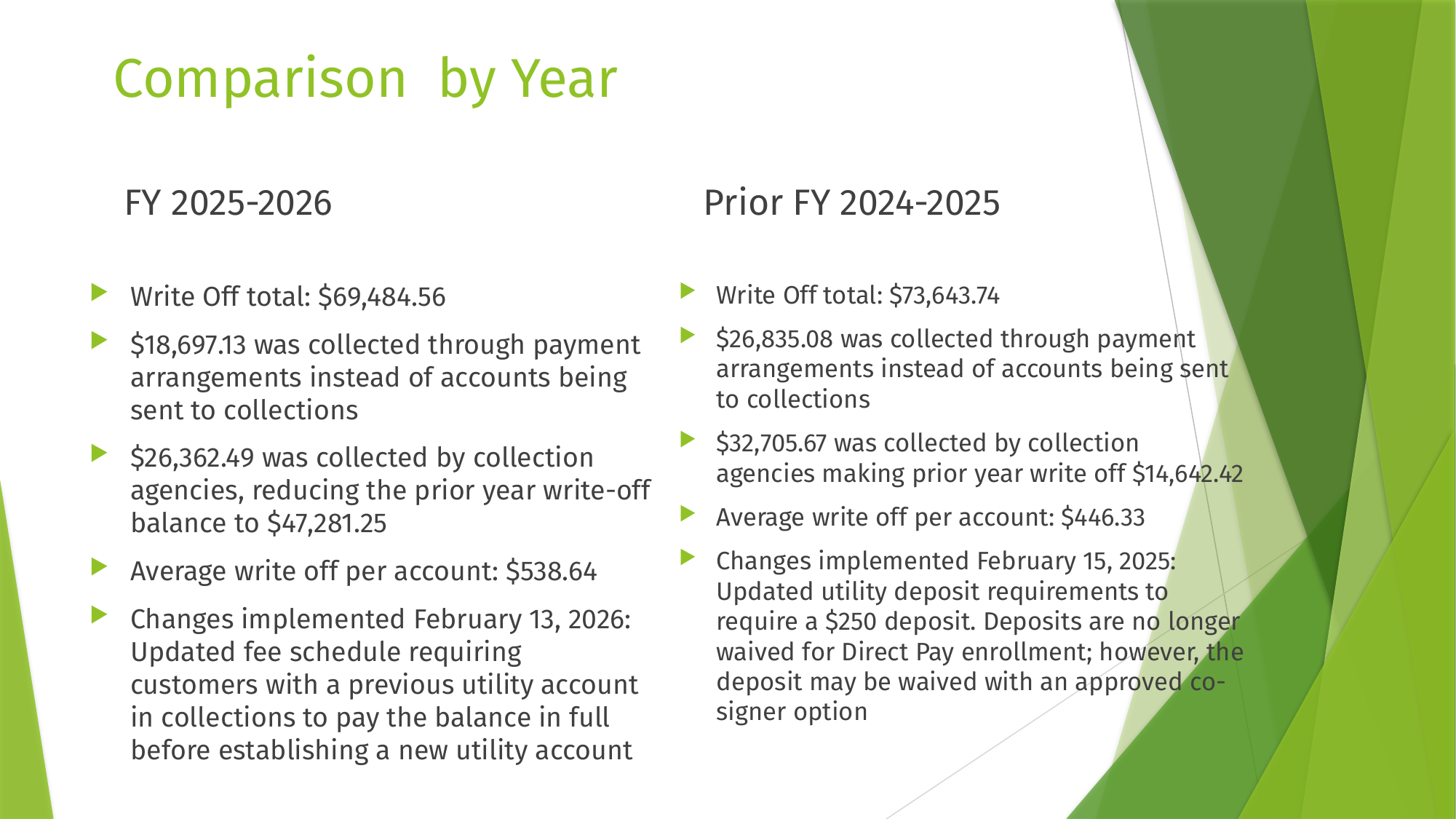

# Comparison  by Year
FY 2025-2026
Prior FY 2024-2025
Write Off total: $69,484.56
$18,697.13 was collected through payment arrangements instead of accounts being sent to collections
$26,362.49 was collected by collection agencies, reducing the prior year write-off balance to $47,281.25
Average write off per account: $538.64
Changes implemented February 13, 2026: Updated fee schedule requiring customers with a previous utility account in collections to pay the balance in full before establishing a new utility account
Write Off total: $73,643.74
$26,835.08 was collected through payment arrangements instead of accounts being sent to collections
$32,705.67 was collected by collection agencies making prior year write off $14,642.42
Average write off per account: $446.33
Changes implemented February 15, 2025: Updated utility deposit requirements to require a $250 deposit. Deposits are no longer waived for Direct Pay enrollment; however, the deposit may be waived with an approved co-signer option